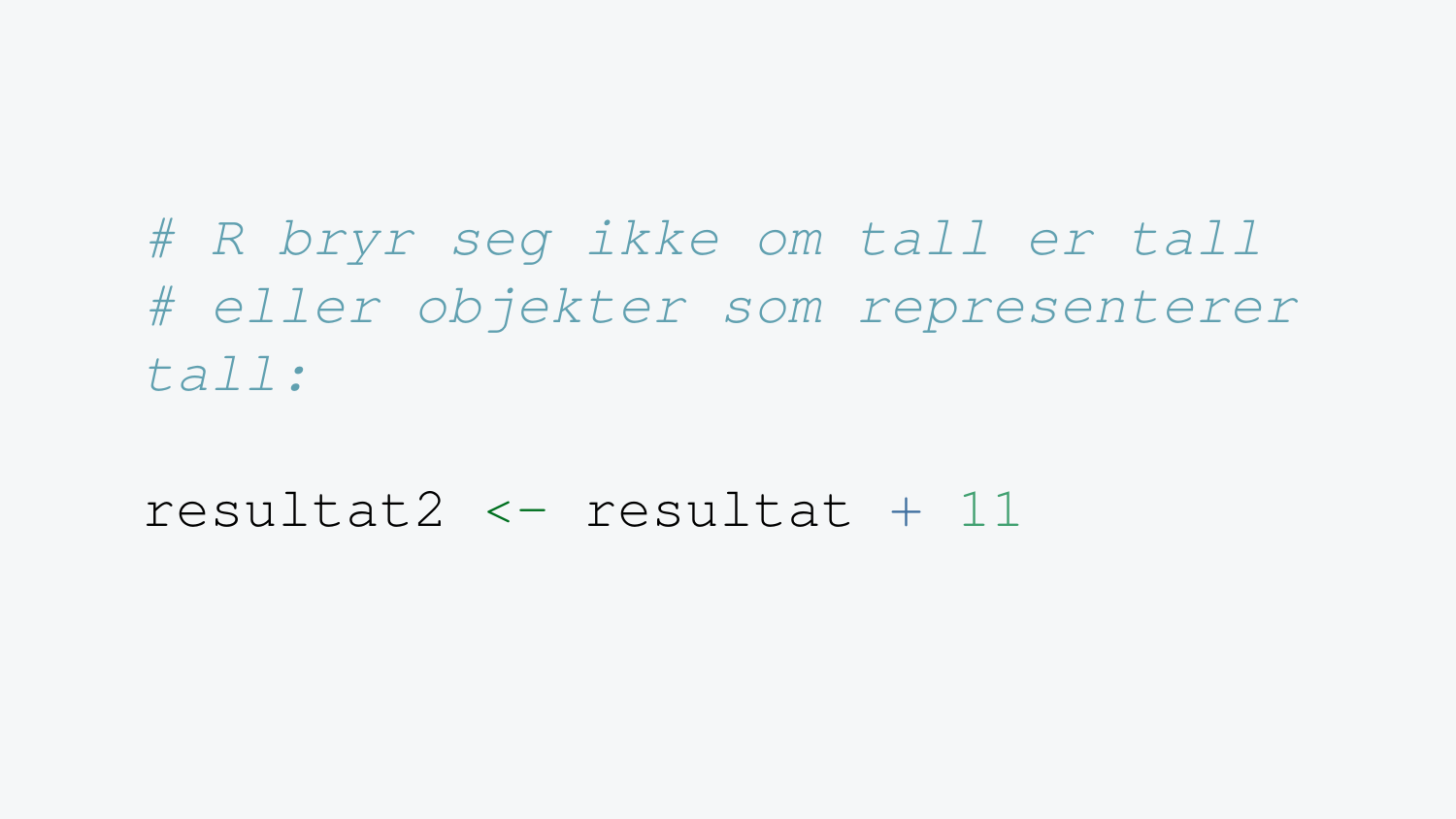

# R bryr seg ikke om tall er tall # eller objekter som representerer tall: resultat2 <- resultat + 11